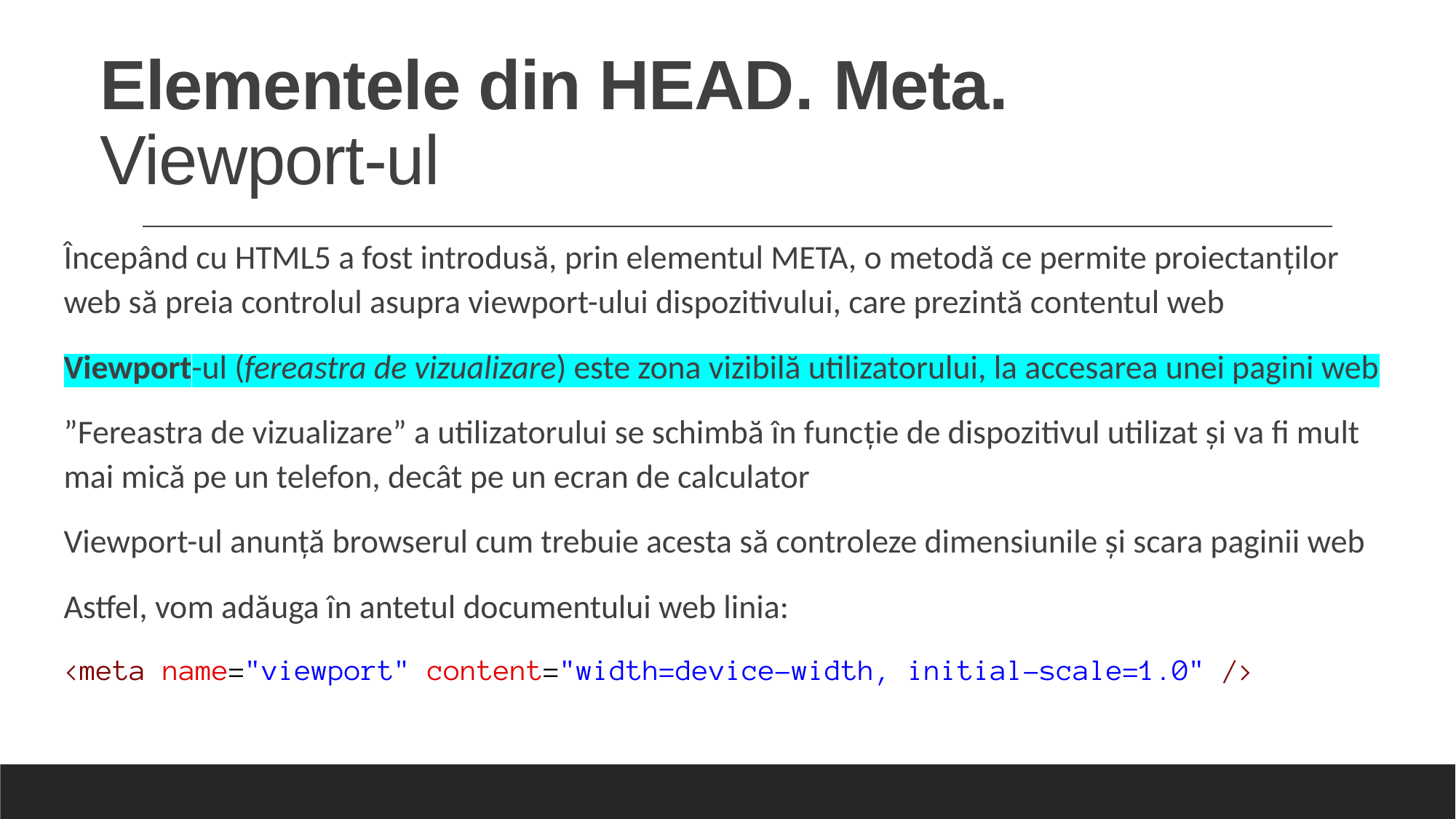

# Elementele din HEAD. Meta. Viewport-ul
Începând cu HTML5 a fost introdusă, prin elementul META, o metodă ce permite proiectanților web să preia controlul asupra viewport-ului dispozitivului, care prezintă contentul web
Viewport-ul (fereastra de vizualizare) este zona vizibilă utilizatorului, la accesarea unei pagini web
”Fereastra de vizualizare” a utilizatorului se schimbă în funcție de dispozitivul utilizat și va fi mult mai mică pe un telefon, decât pe un ecran de calculator
Viewport-ul anunță browserul cum trebuie acesta să controleze dimensiunile și scara paginii web
Astfel, vom adăuga în antetul documentului web linia:
<meta name="viewport" content="width=device-width, initial-scale=1.0" />